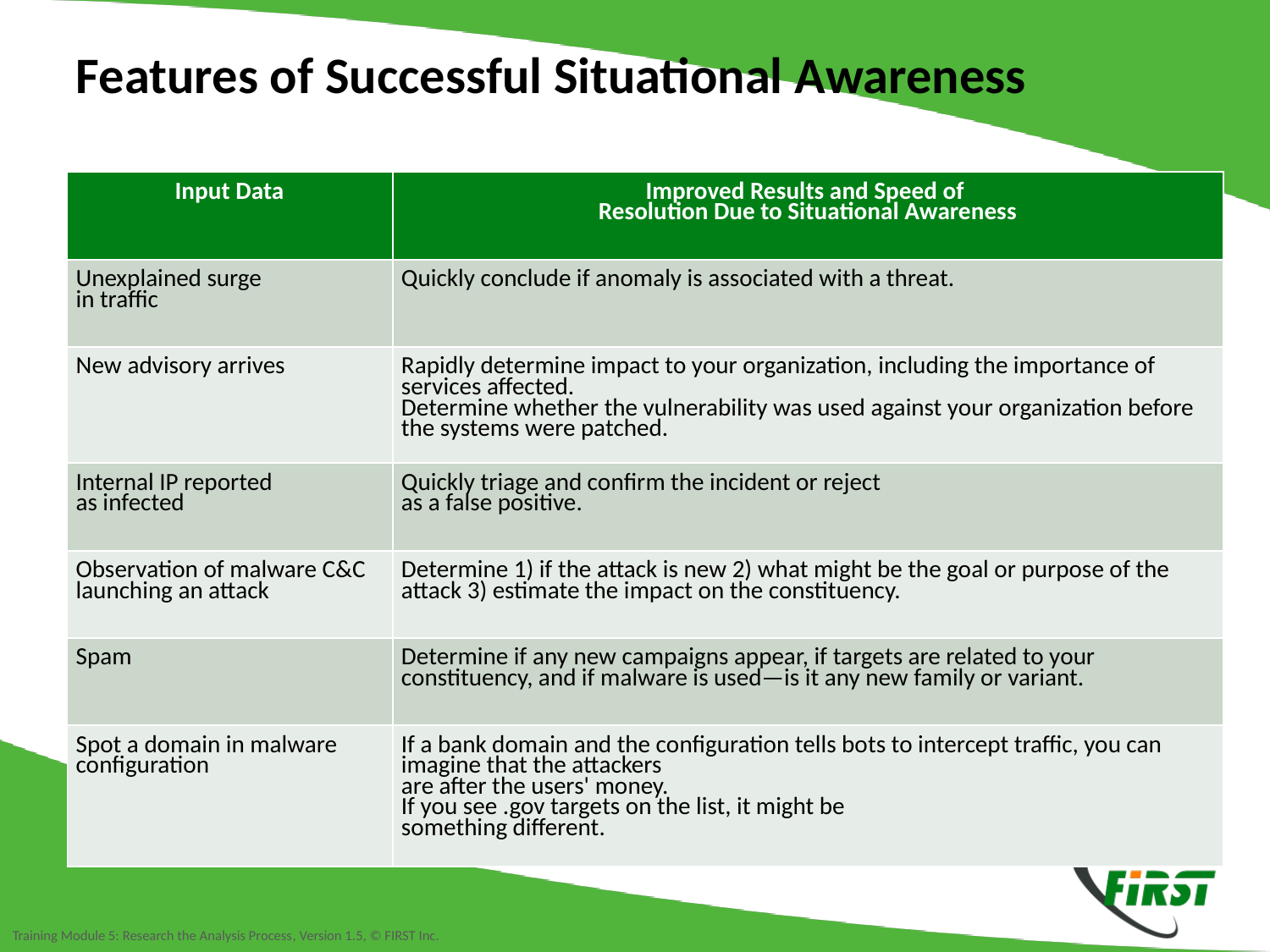

Features of Successful Situational Awareness
| Input Data | Improved Results and Speed of Resolution Due to Situational Awareness |
| --- | --- |
| Unexplained surge in traffic | Quickly conclude if anomaly is associated with a threat. |
| New advisory arrives | Rapidly determine impact to your organization, including the importance of services affected. Determine whether the vulnerability was used against your organization before the systems were patched. |
| Internal IP reported as infected | Quickly triage and confirm the incident or reject as a false positive. |
| Observation of malware C&C launching an attack | Determine 1) if the attack is new 2) what might be the goal or purpose of the attack 3) estimate the impact on the constituency. |
| Spam | Determine if any new campaigns appear, if targets are related to your constituency, and if malware is used—is it any new family or variant. |
| Spot a domain in malware configuration | If a bank domain and the configuration tells bots to intercept traffic, you can imagine that the attackers are after the users' money. If you see .gov targets on the list, it might be something different. |